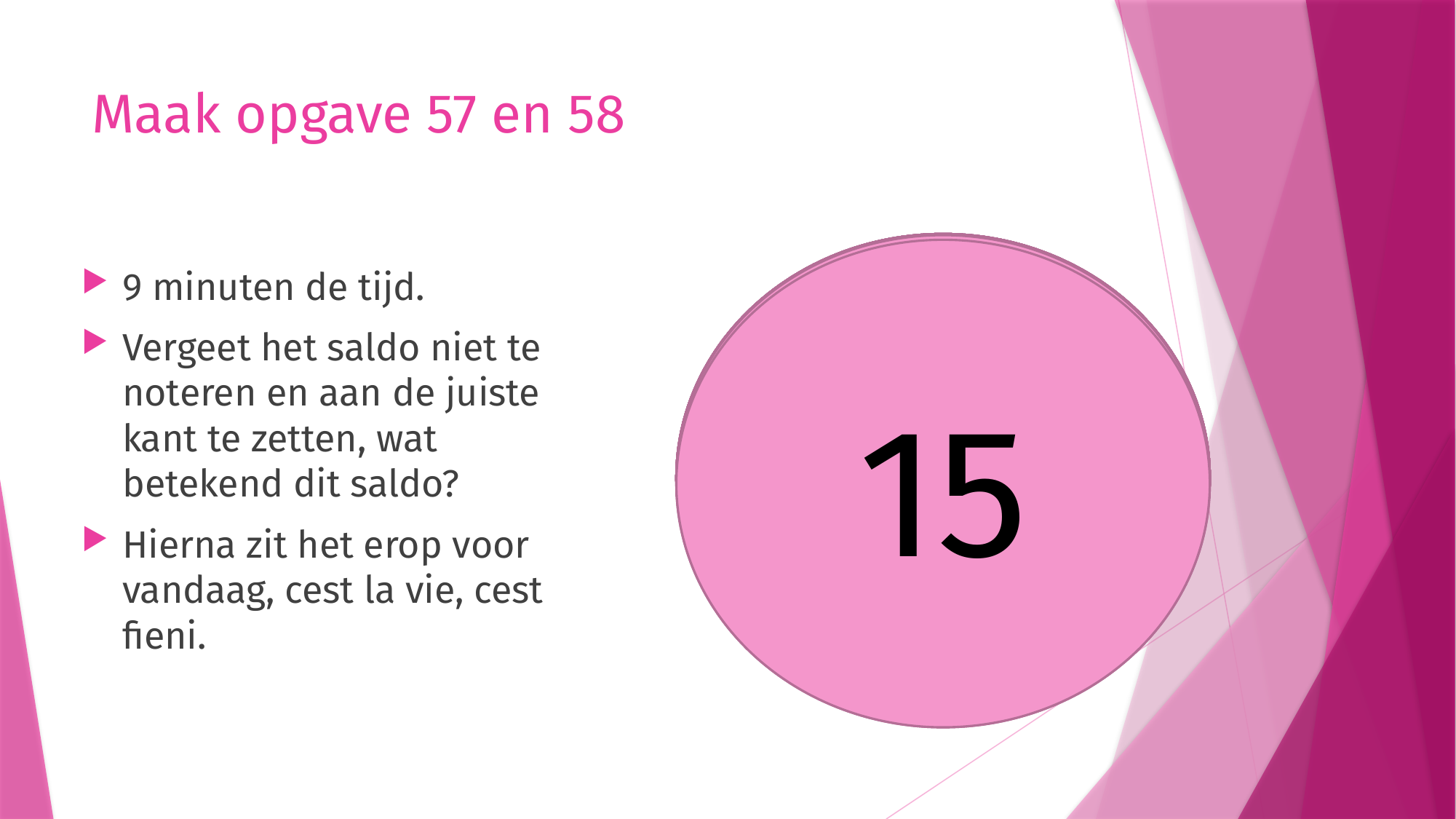

# Maak opgave 57 en 58
10
9
8
5
6
7
4
3
1
2
14
13
11
15
12
9 minuten de tijd.
Vergeet het saldo niet te noteren en aan de juiste kant te zetten, wat betekend dit saldo?
Hierna zit het erop voor vandaag, cest la vie, cest fieni.